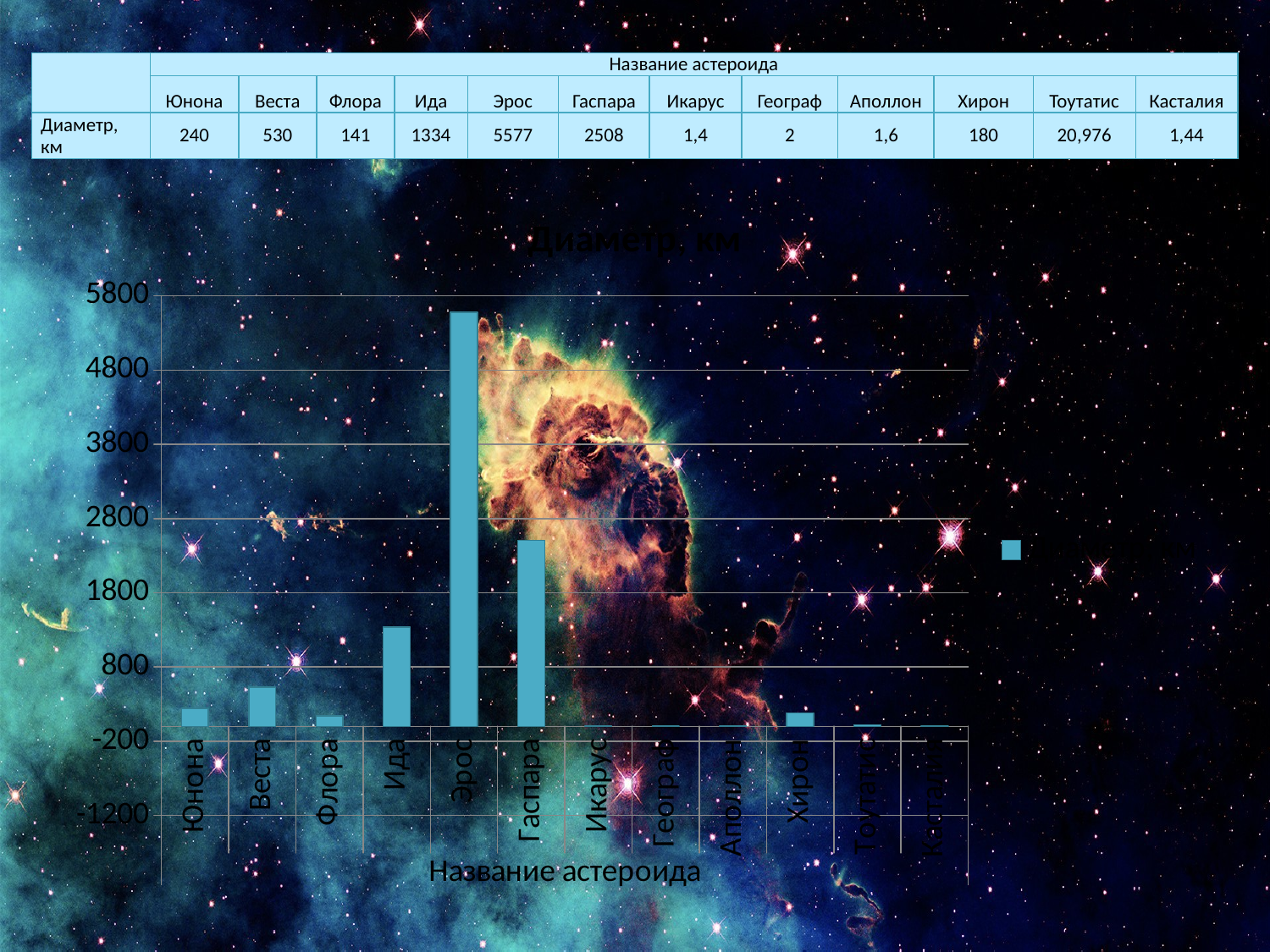

|  | Название астероида |  |  |  |  |  |  |  |  |  |  |  |
| --- | --- | --- | --- | --- | --- | --- | --- | --- | --- | --- | --- | --- |
|  | Юнона | Веста | Флора | Ида | Эрос | Гаспара | Икарус | Географ | Аполлон | Хирон | Тоутатис | Касталия |
| Диаметр, км | 240 | 530 | 141 | 1334 | 5577 | 2508 | 1,4 | 2 | 1,6 | 180 | 20,976 | 1,44 |

### Chart:

| Category | Диаметр, км |
|---|---|
| Юнона | 240.0 |
| Веста | 530.0 |
| Флора | 141.0 |
| Ида | 1334.0 |
| Эрос | 5577.0 |
| Гаспара | 2508.0 |
| Икарус | 1.4 |
| Географ | 2.0 |
| Аполлон | 1.6 |
| Хирон | 180.0 |
| Тоутатис | 20.975999999999978 |
| Касталия | 1.44 |